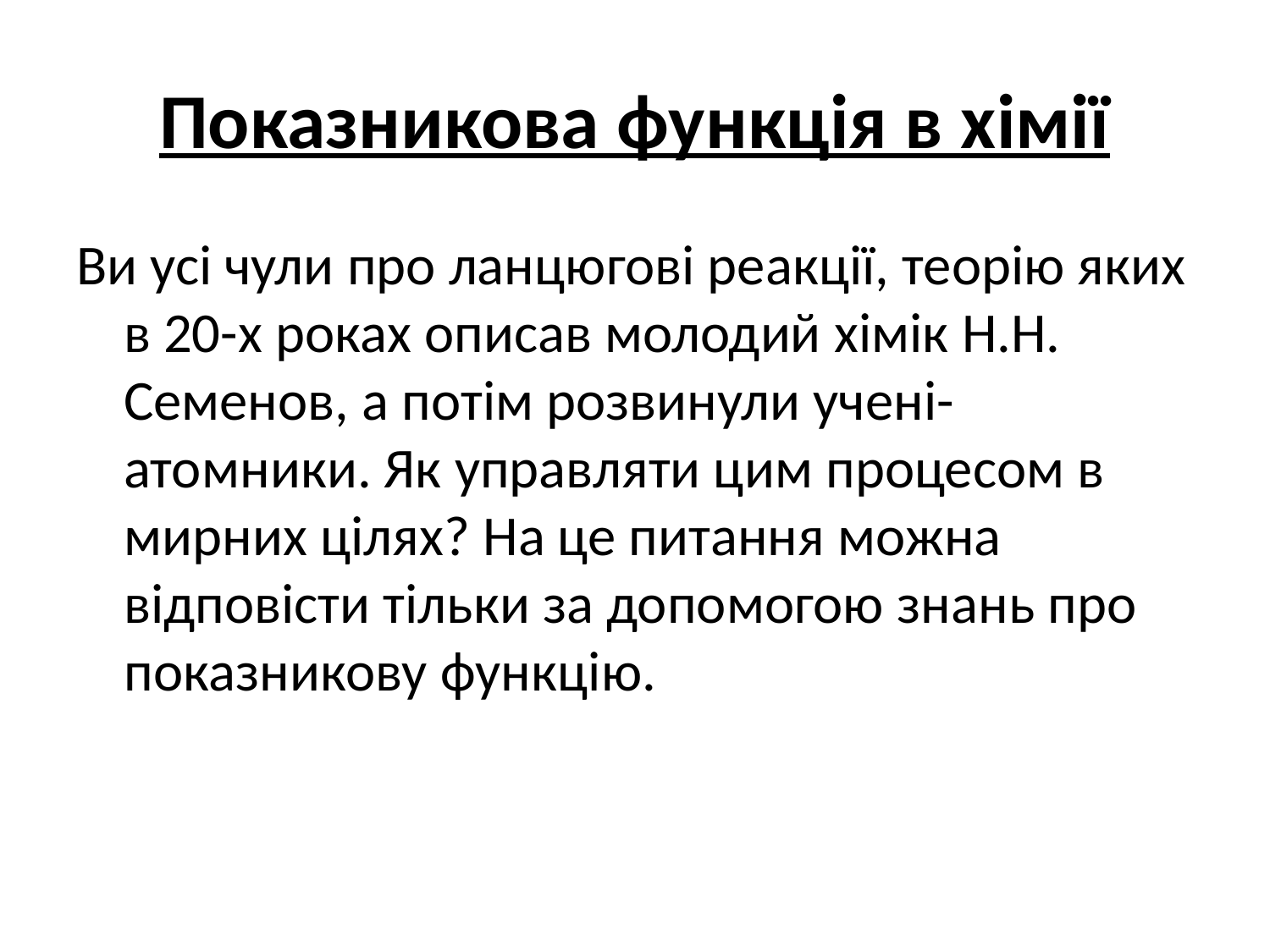

# Показникова функція в хімії
Ви усі чули про ланцюгові реакції, теорію яких в 20-х роках описав молодий хімік Н.Н. Семенов, а потім розвинули учені-атомники. Як управляти цим процесом в мирних цілях? На це питання можна відповісти тільки за допомогою знань про показникову функцію.